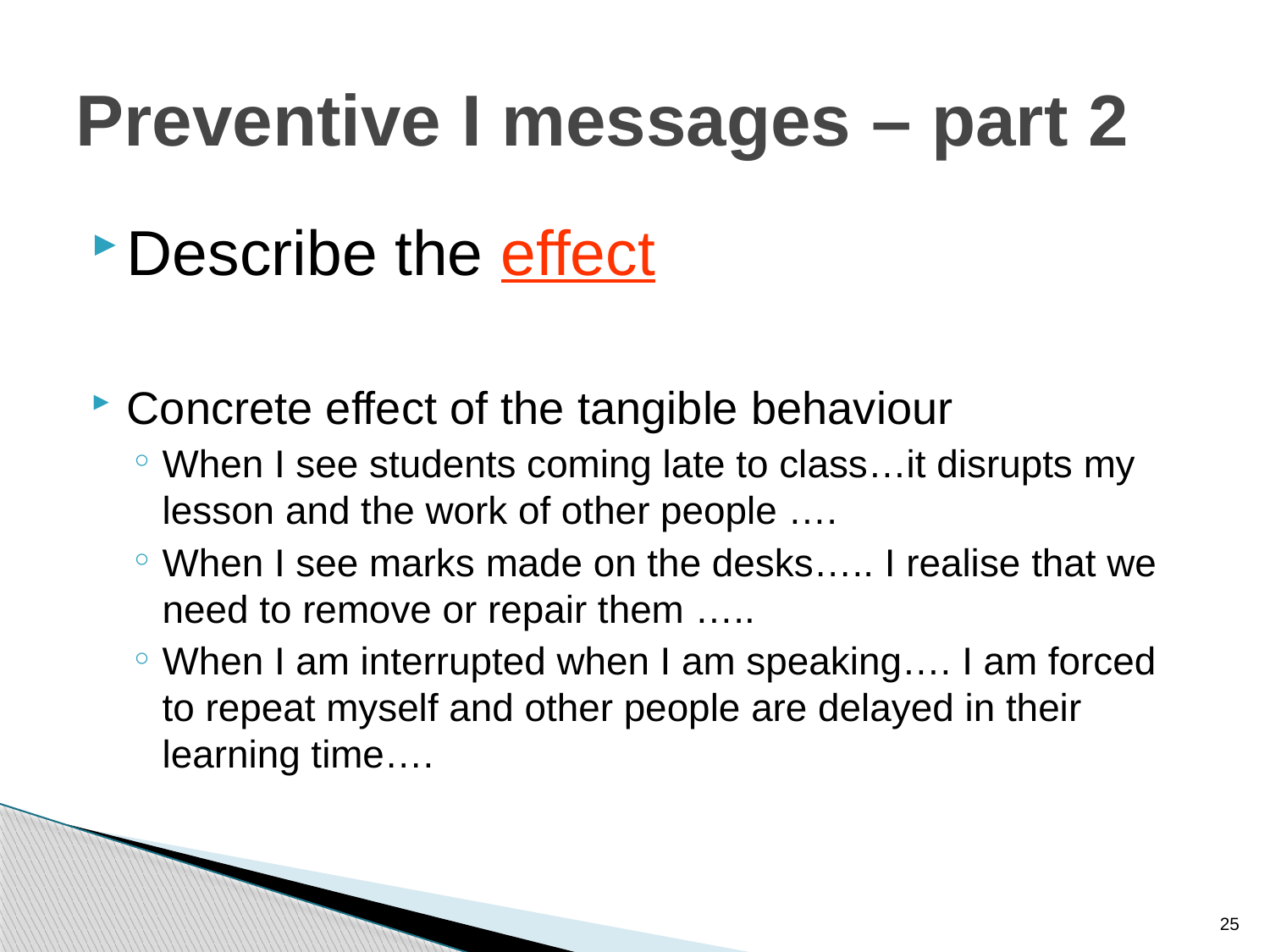

# Preventive I messages – part 2
Describe the effect

Concrete effect of the tangible behaviour
When I see students coming late to class…it disrupts my lesson and the work of other people ….
When I see marks made on the desks….. I realise that we need to remove or repair them …..
When I am interrupted when I am speaking…. I am forced to repeat myself and other people are delayed in their learning time….

25